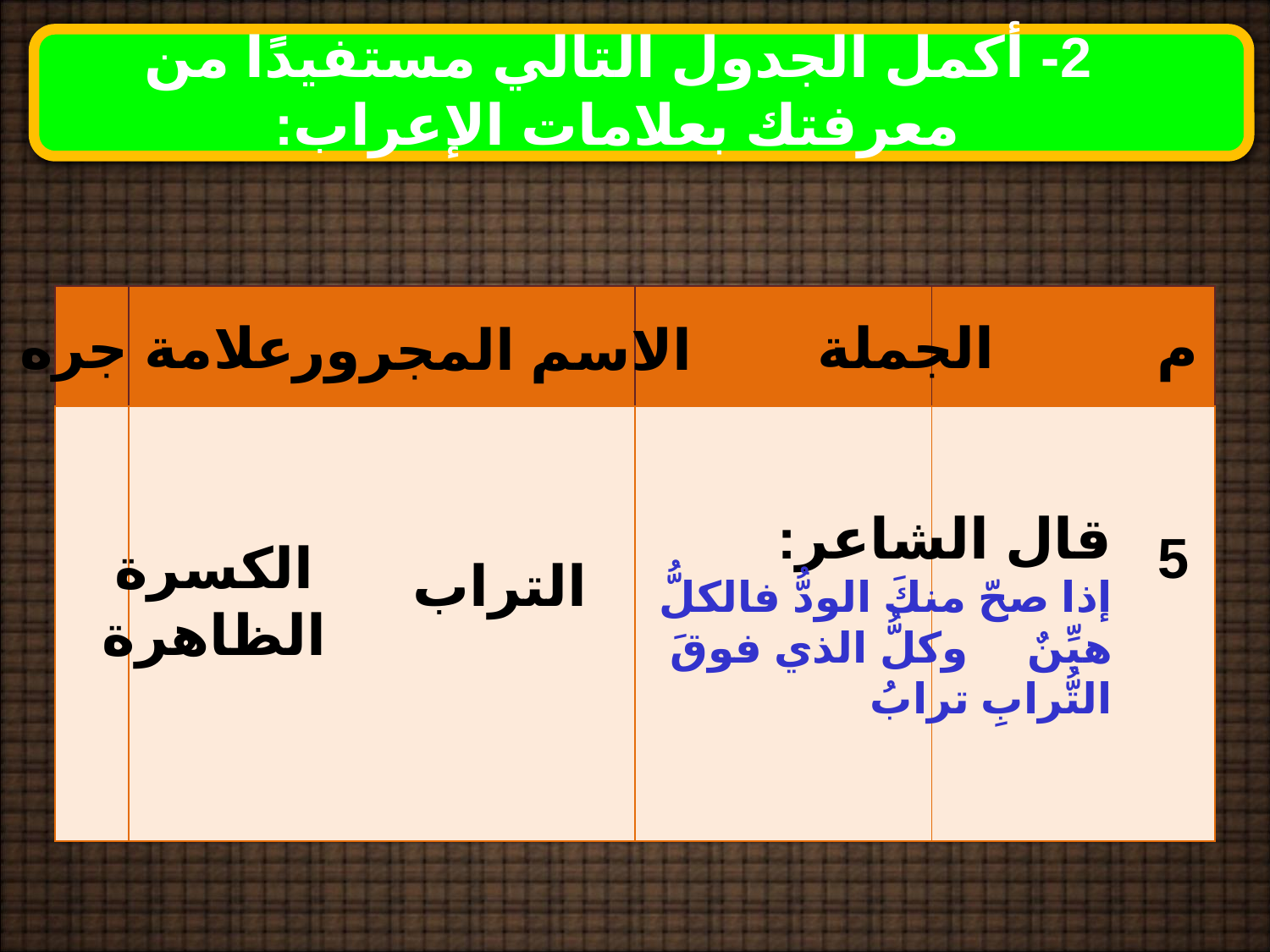

2- أكمل الجدول التالي مستفيدًا من معرفتك بعلامات الإعراب:
|  |  |  |  |
| --- | --- | --- | --- |
|  |  |  |  |
علامة جره
الجملة
م
الاسم المجرور
قال الشاعر:
إذا صحّ منكَ الودُّ فالكلُّ هيِّنٌ     وكلُّ الذي فوقَ التُّرابِ ترابُ
5
الكسرة الظاهرة
التراب